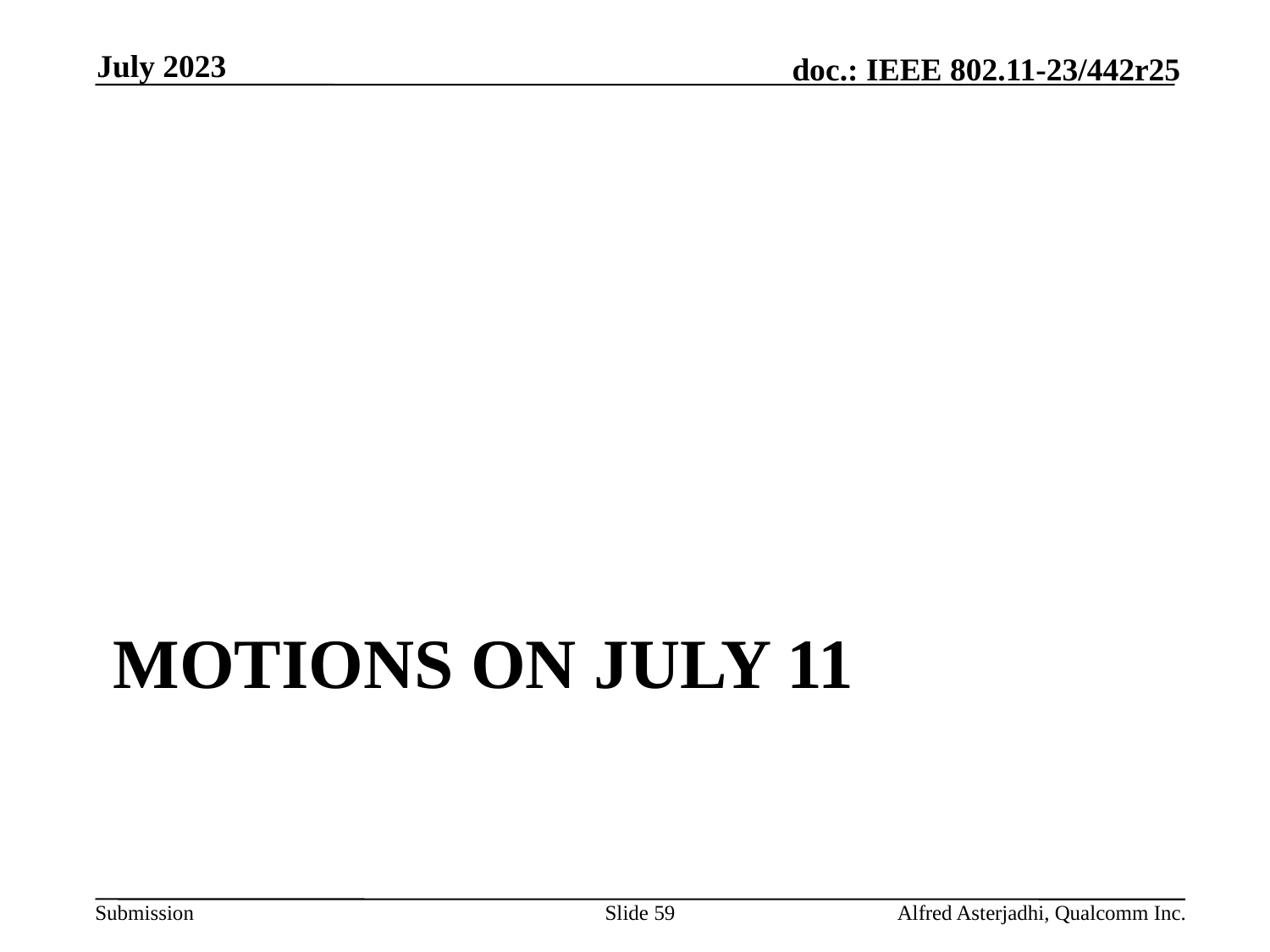

July 2023

# Motions on July 11
Slide 59
Alfred Asterjadhi, Qualcomm Inc.